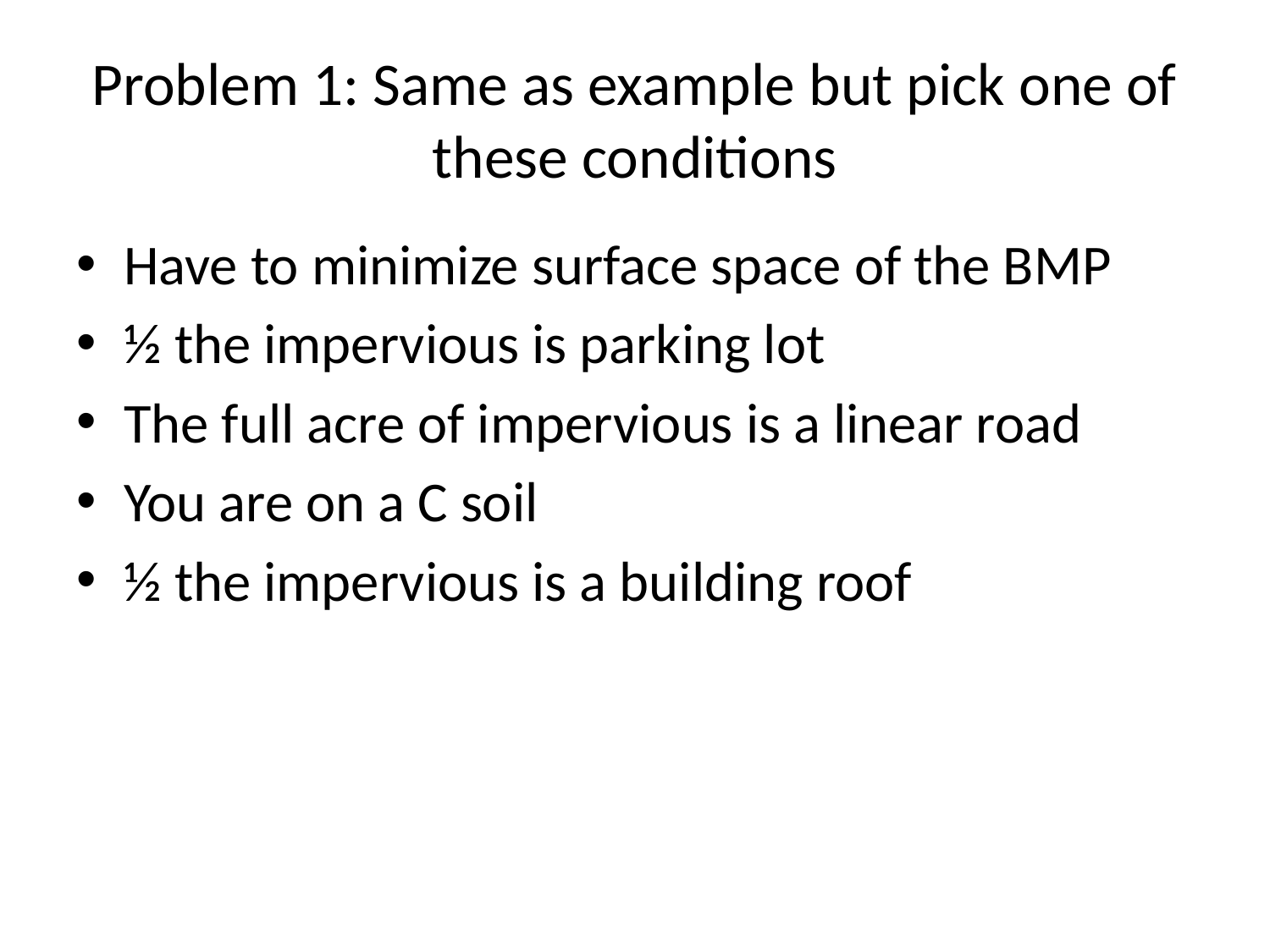

# Problem 1: Same as example but pick one of these conditions
Have to minimize surface space of the BMP
½ the impervious is parking lot
The full acre of impervious is a linear road
You are on a C soil
½ the impervious is a building roof